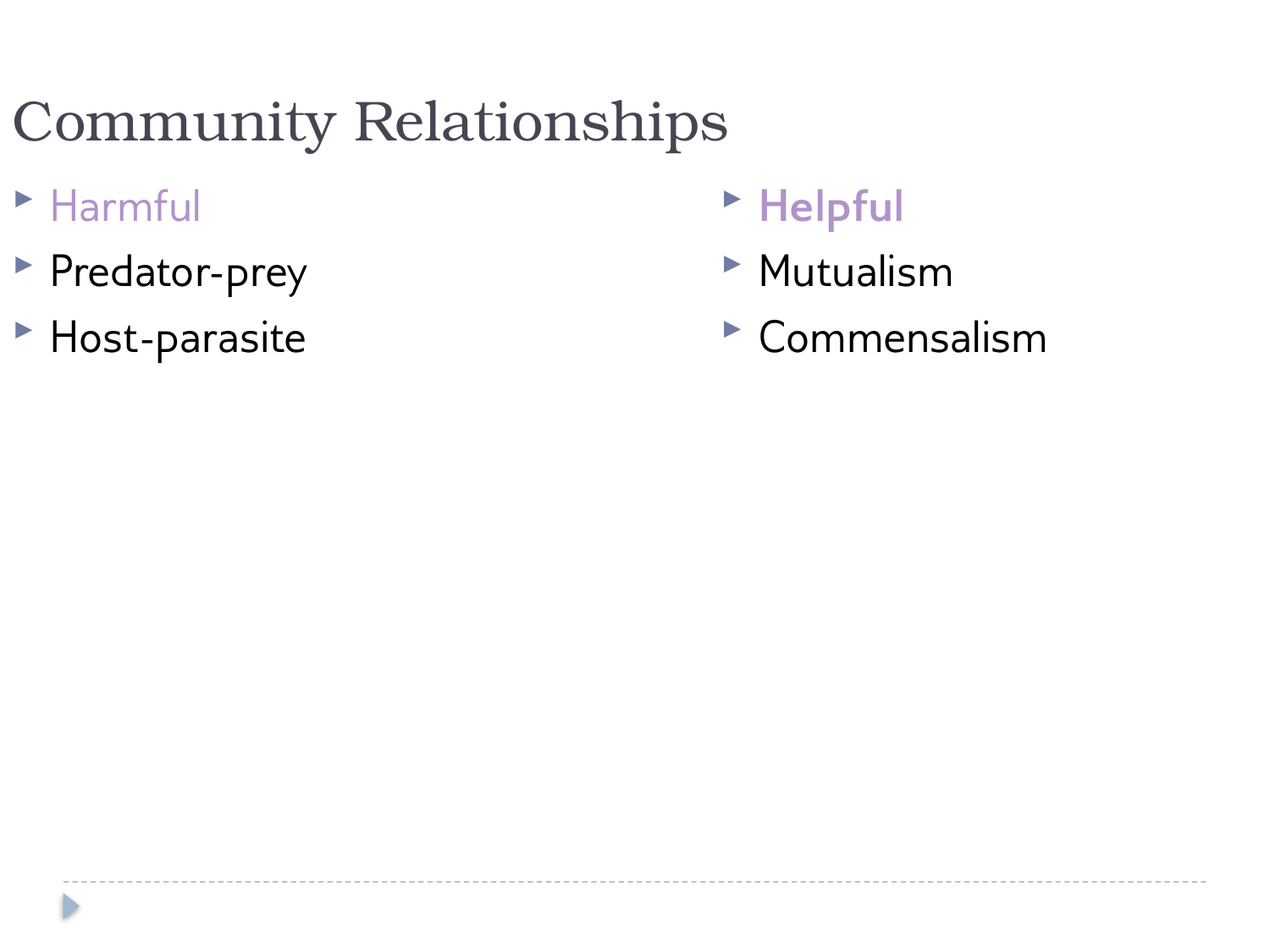

Community Relationships
Helpful
Mutualism
Commensalism
Harmful
Predator-prey
Host-parasite